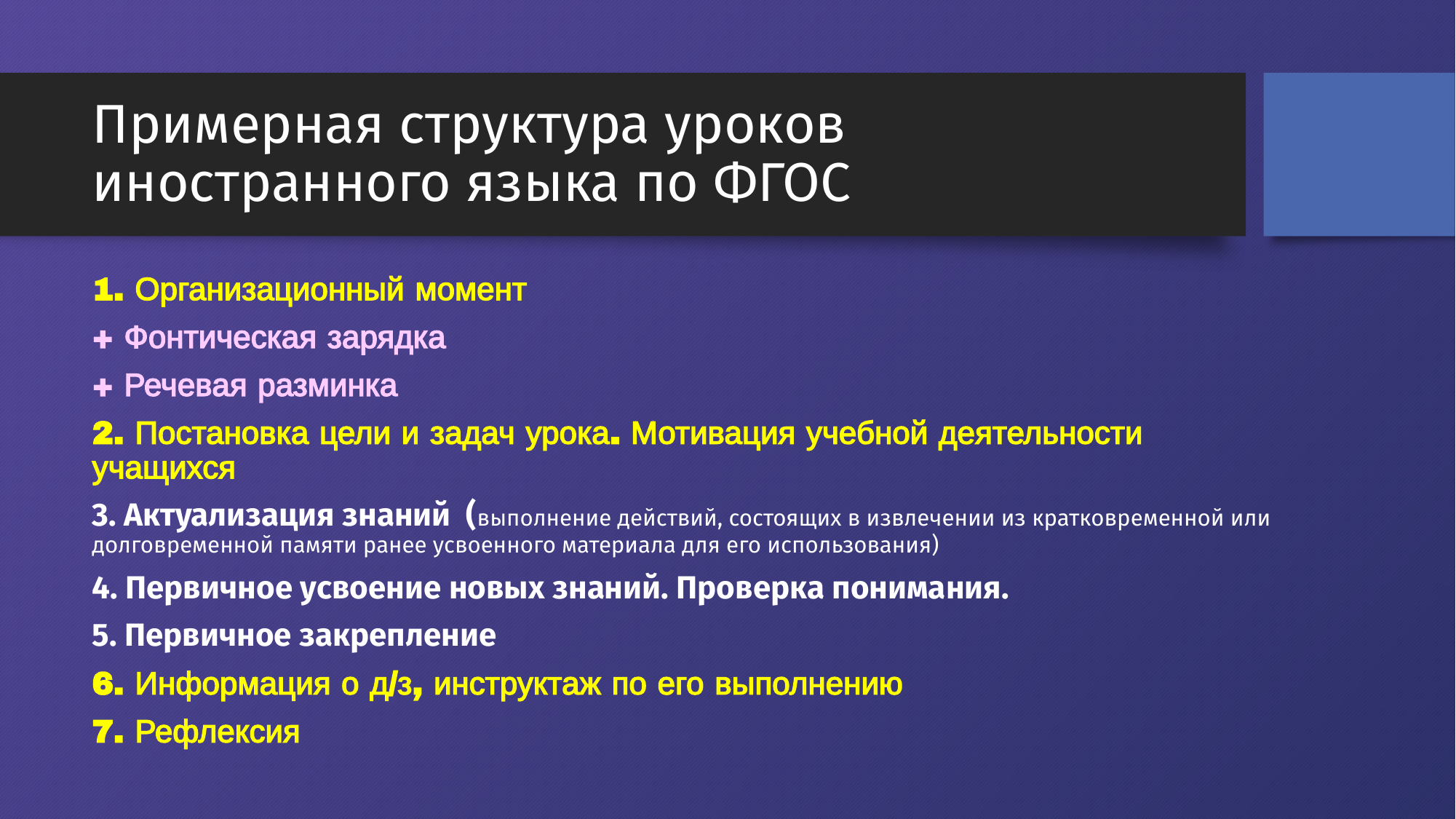

# Примерная структура уроков иностранного языка по ФГОС

1. Организационный момент
+ Фонтическая зарядка
+ Речевая разминка
2. Постановка цели и задач урока. Мотивация учебной деятельности учащихся
3. Актуализация знаний  (выполнение действий, состоящих в извлечении из кратковременной или долговременной памяти ранее усвоенного материала для его использования)
4. Первичное усвоение новых знаний. Проверка понимания.
5. Первичное закрепление
6. Информация о д/з, инструктаж по его выполнению
7. Рефлексия